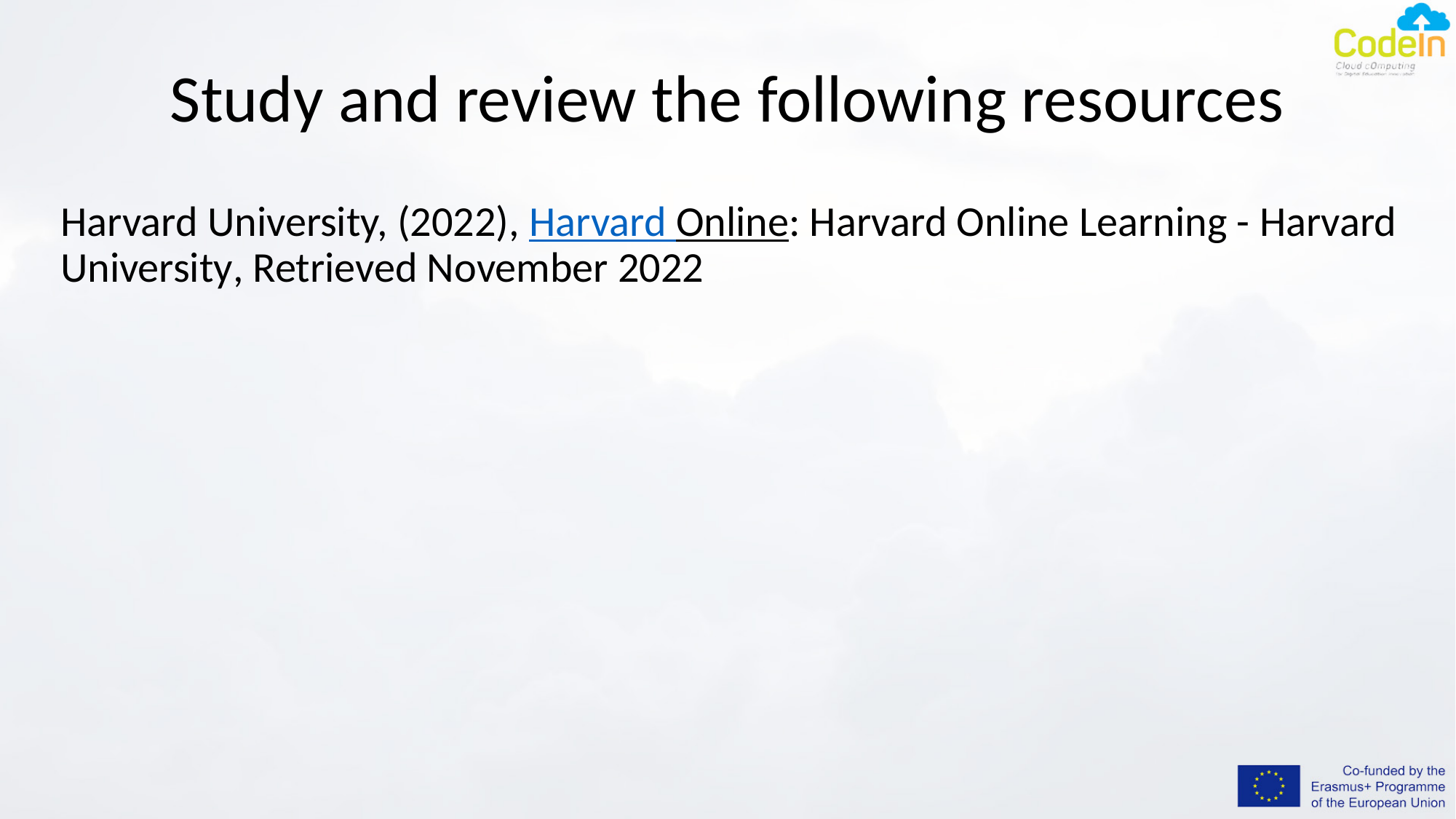

# Study and review the following resources
Harvard University, (2022), Harvard Online: Harvard Online Learning - Harvard University, Retrieved November 2022